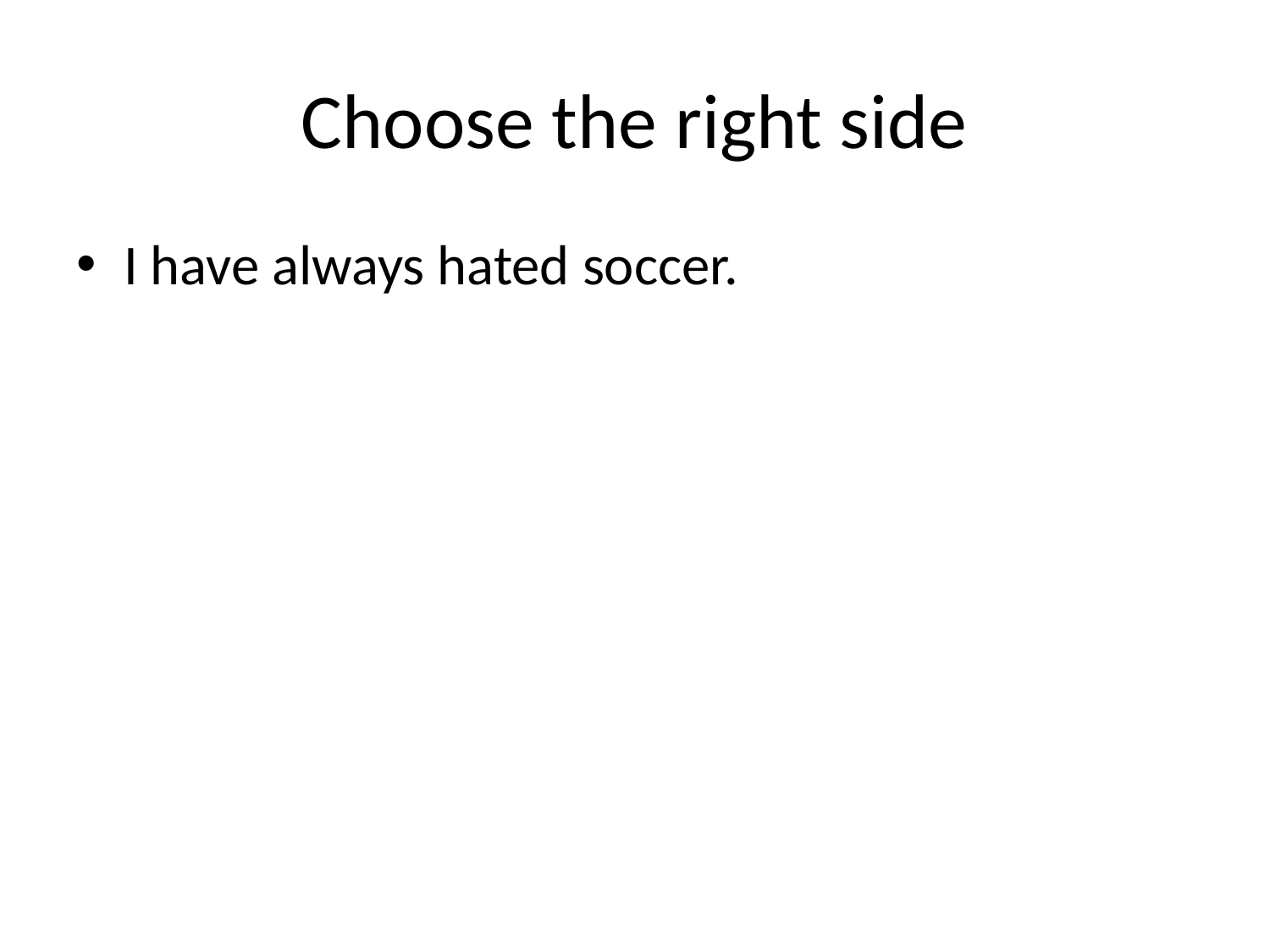

# Choose the right side
I have always hated soccer.